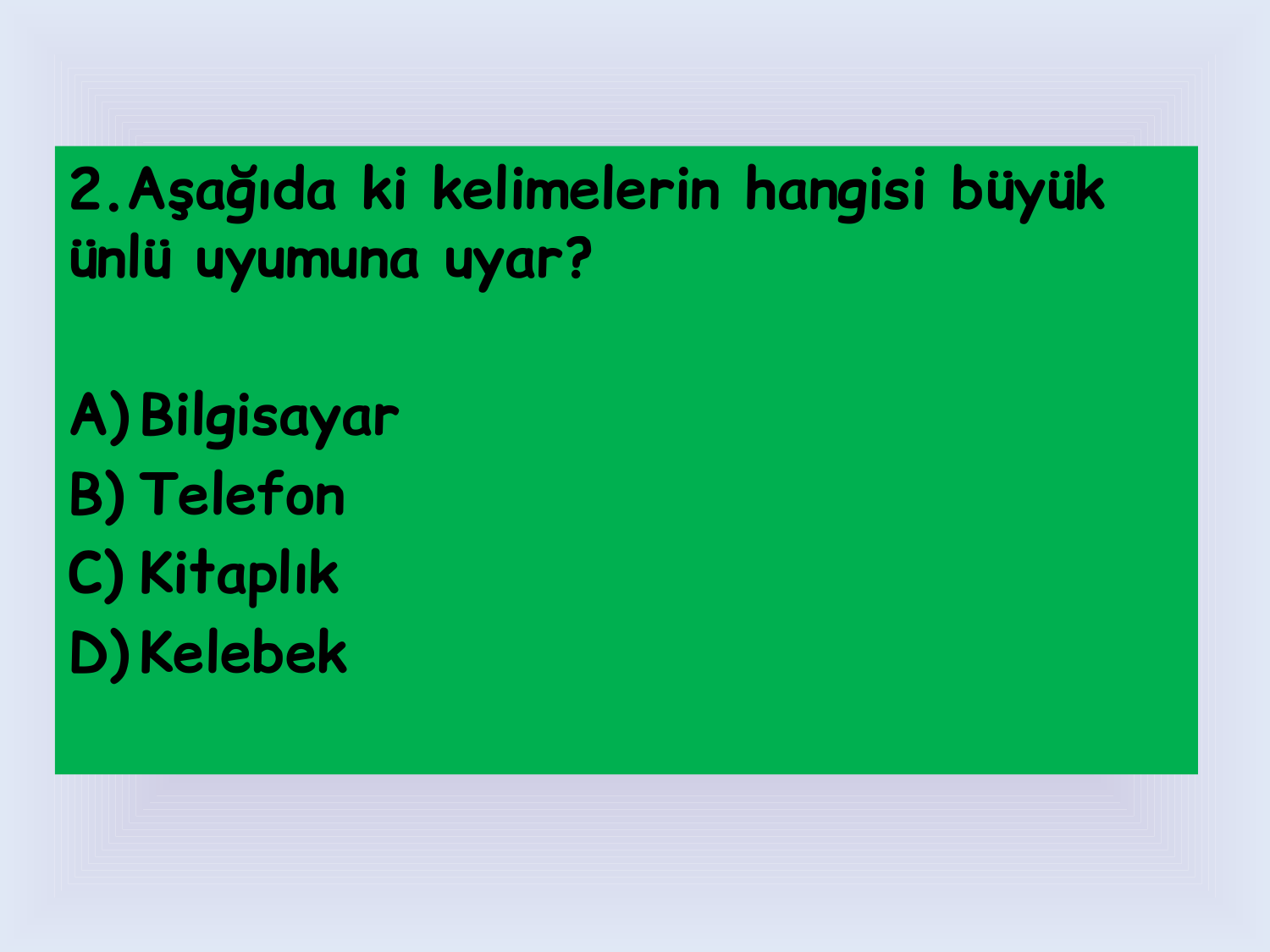

2.Aşağıda ki kelimelerin hangisi büyük ünlü uyumuna uyar?

Bilgisayar
Telefon
Kitaplık
Kelebek